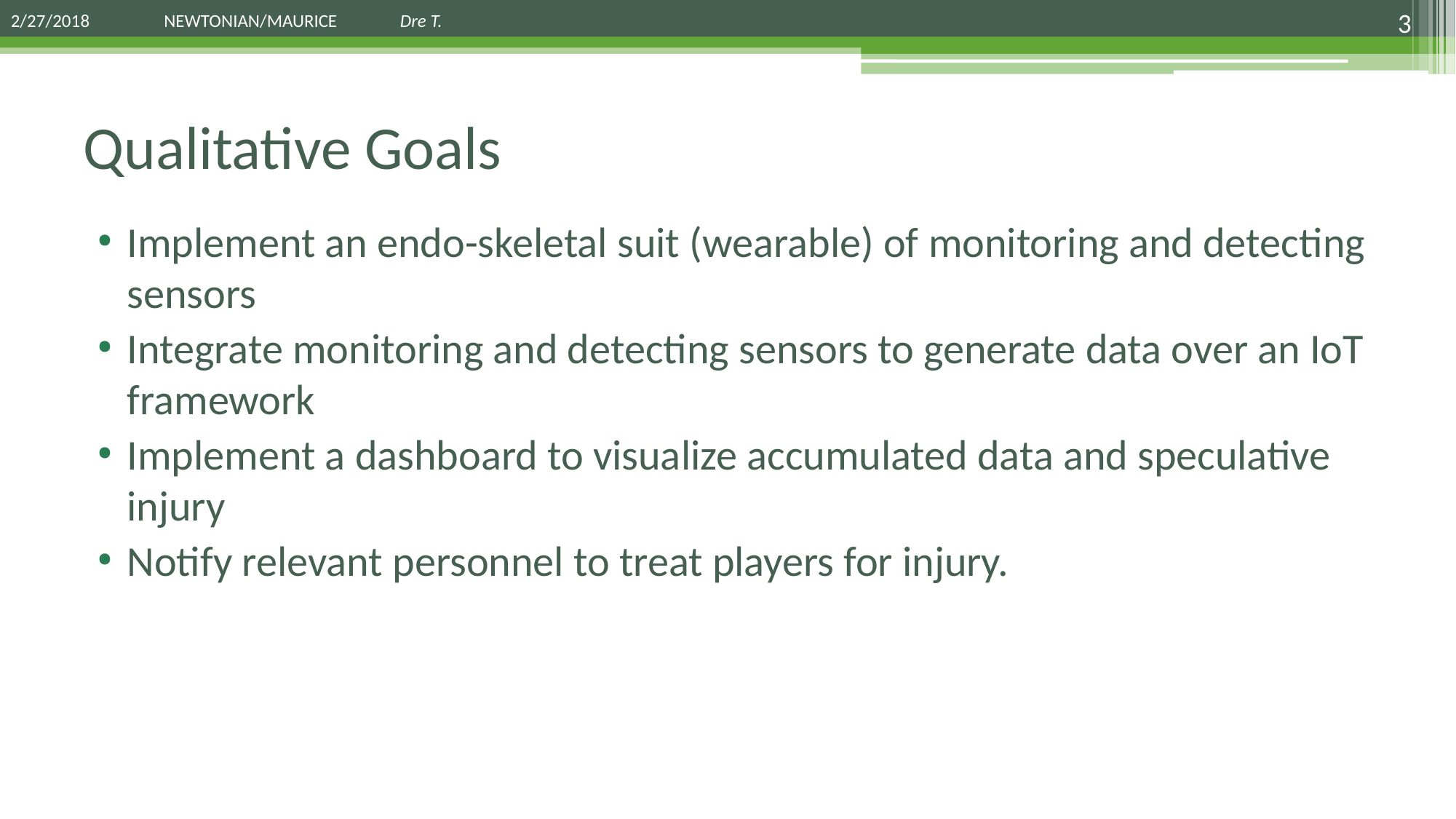

3
Dre T.
# Qualitative Goals
Implement an endo-skeletal suit (wearable) of monitoring and detecting sensors
Integrate monitoring and detecting sensors to generate data over an IoT framework
Implement a dashboard to visualize accumulated data and speculative injury
Notify relevant personnel to treat players for injury.